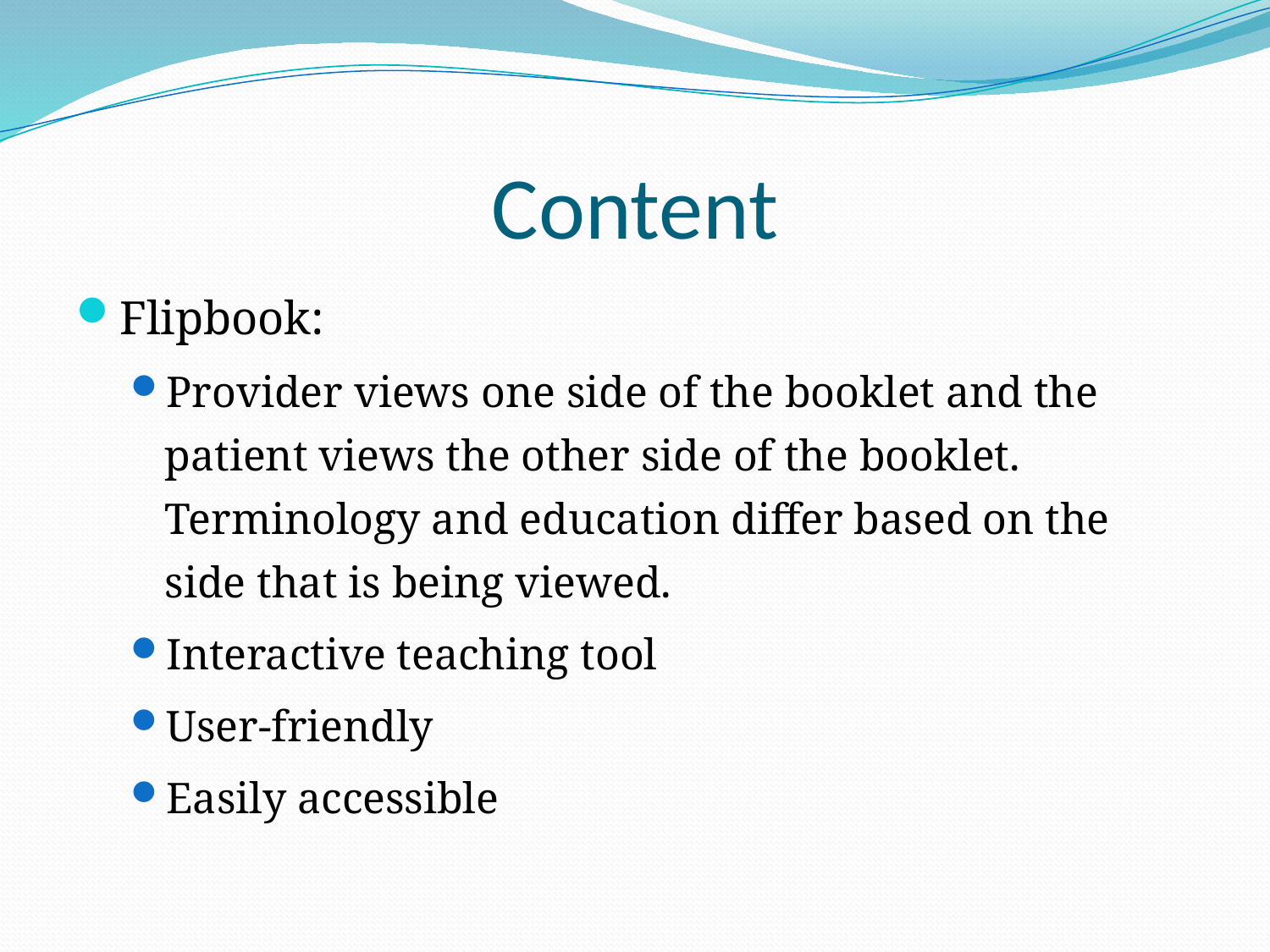

# Content
Flipbook:
Provider views one side of the booklet and the patient views the other side of the booklet. Terminology and education differ based on the side that is being viewed.
Interactive teaching tool
User-friendly
Easily accessible